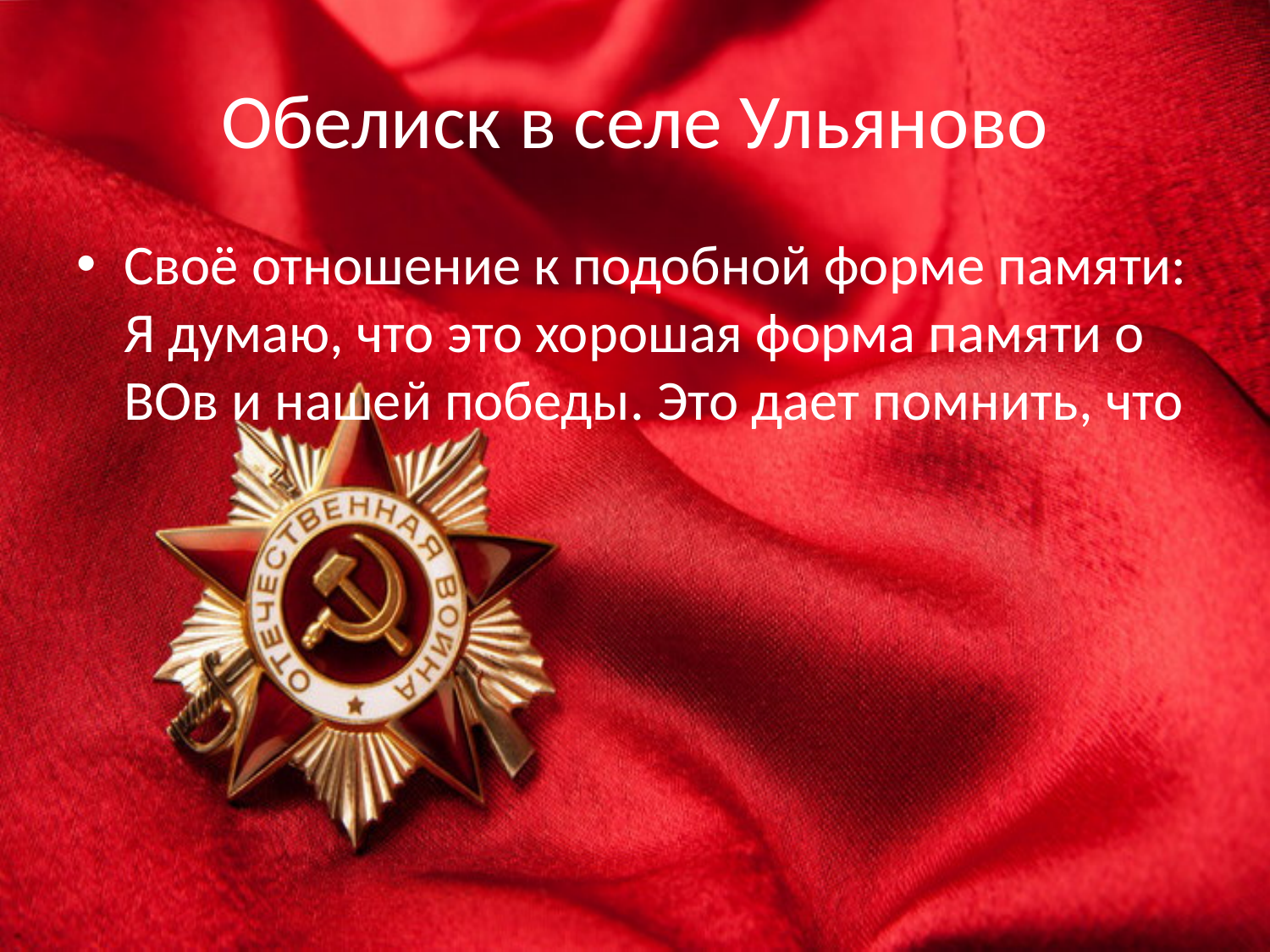

# Обелиск в селе Ульяново
Своё отношение к подобной форме памяти:
Я думаю, что это хорошая форма памяти о ВОв и нашей победы. Это дает помнить, что